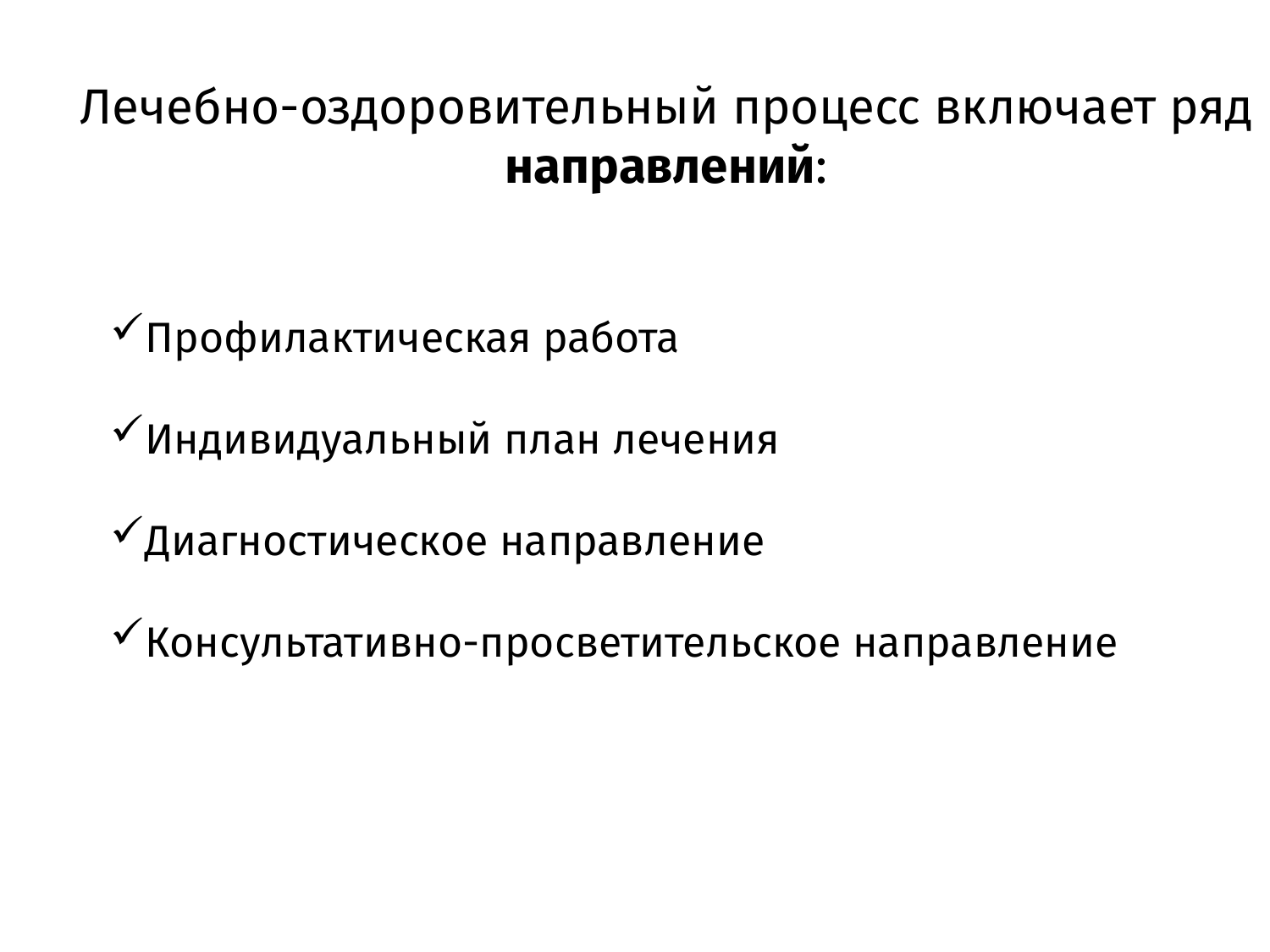

Лечебно-оздоровительный процесс включает ряд
направлений:
Профилактическая работа

Индивидуальный план лечения

Диагностическое направление

Консультативно-просветительское направление